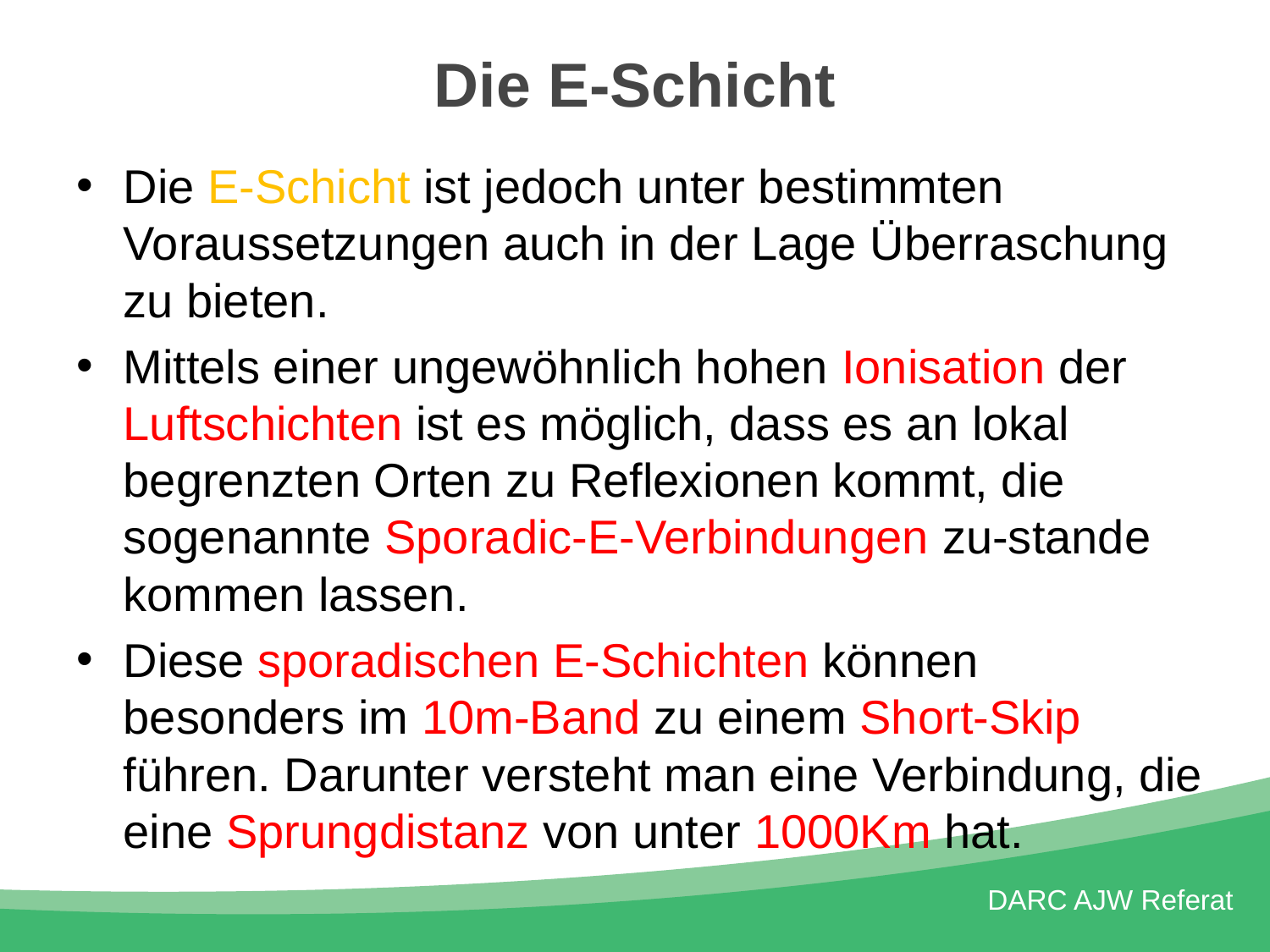

# Die E-Schicht
Die E-Schicht ist jedoch unter bestimmten Voraussetzungen auch in der Lage Überraschung zu bieten.
Mittels einer ungewöhnlich hohen Ionisation der Luftschichten ist es möglich, dass es an lokal begrenzten Orten zu Reflexionen kommt, die sogenannte Sporadic-E-Verbindungen zu-stande kommen lassen.
Diese sporadischen E-Schichten können besonders im 10m-Band zu einem Short-Skip führen. Darunter versteht man eine Verbindung, die eine Sprungdistanz von unter 1000Km hat.